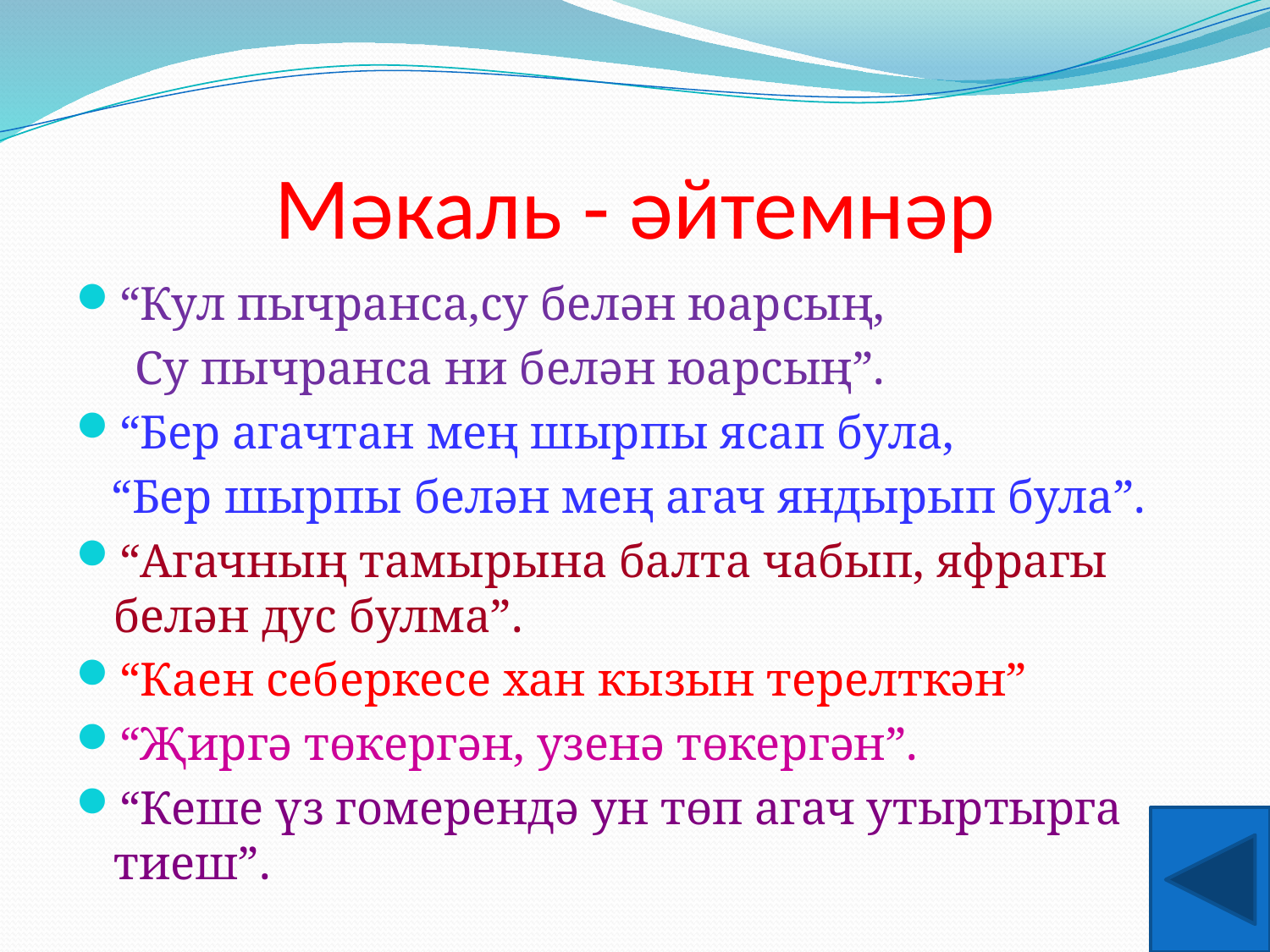

# Мәкаль - әйтемнәр
“Кул пычранса,су белән юарсың,
     Су пычранса ни белән юарсың”.
“Бер агачтан мең шырпы ясап була,
   “Бер шырпы белән мең агач яндырып була”.
“Агачның тамырына балта чабып, яфрагы белән дус булма”.
“Каен себеркесе хан кызын терелткән”
“Җиргә төкергән, узенә төкергән”.
“Кеше үз гомерендә ун төп агач утыртырга тиеш”.